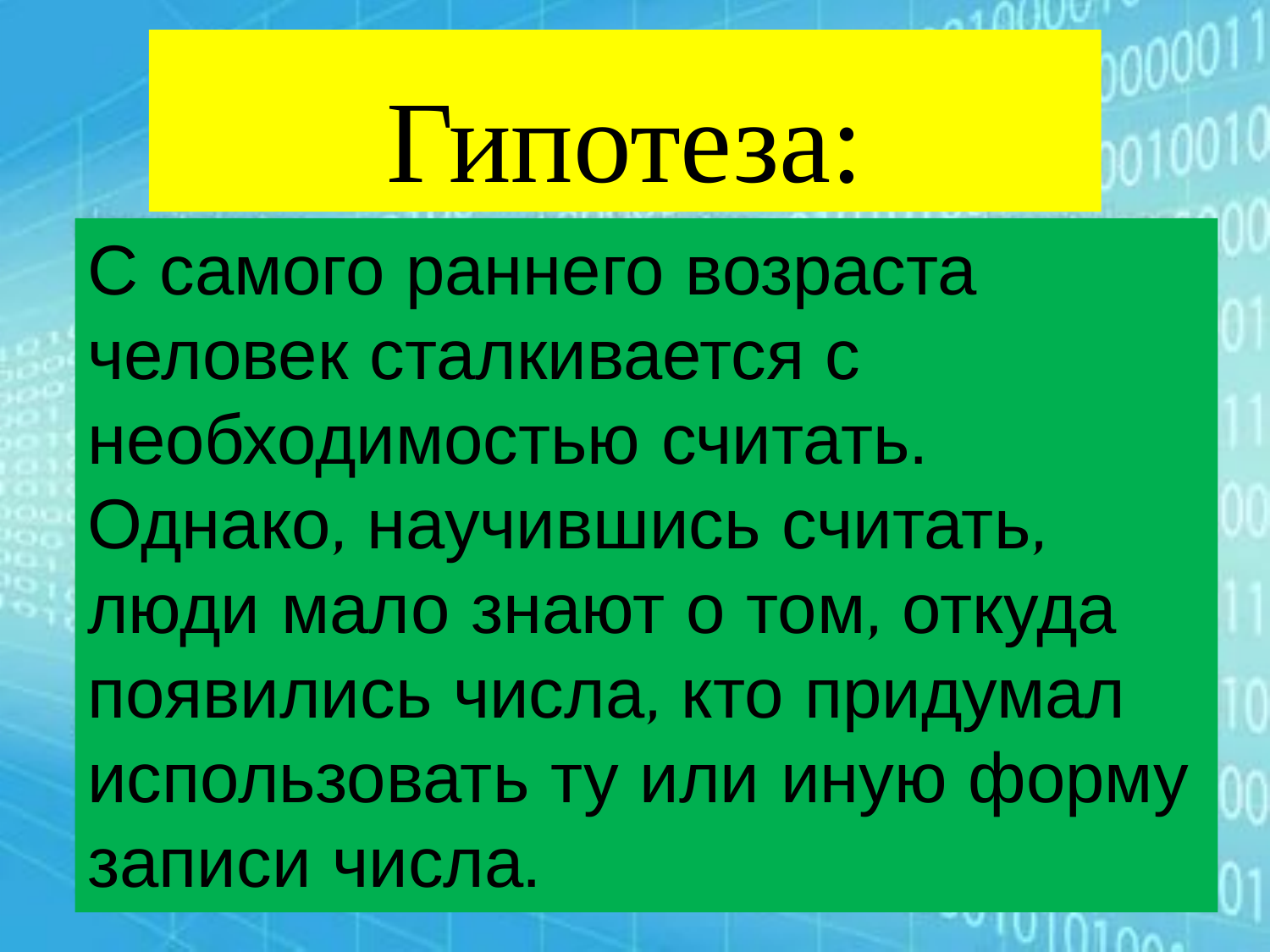

# Гипотеза:
С самого раннего возраста человек сталкивается с необходимостью считать. Однако, научившись считать, люди мало знают о том, откуда появились числа, кто придумал использовать ту или иную форму записи числа.